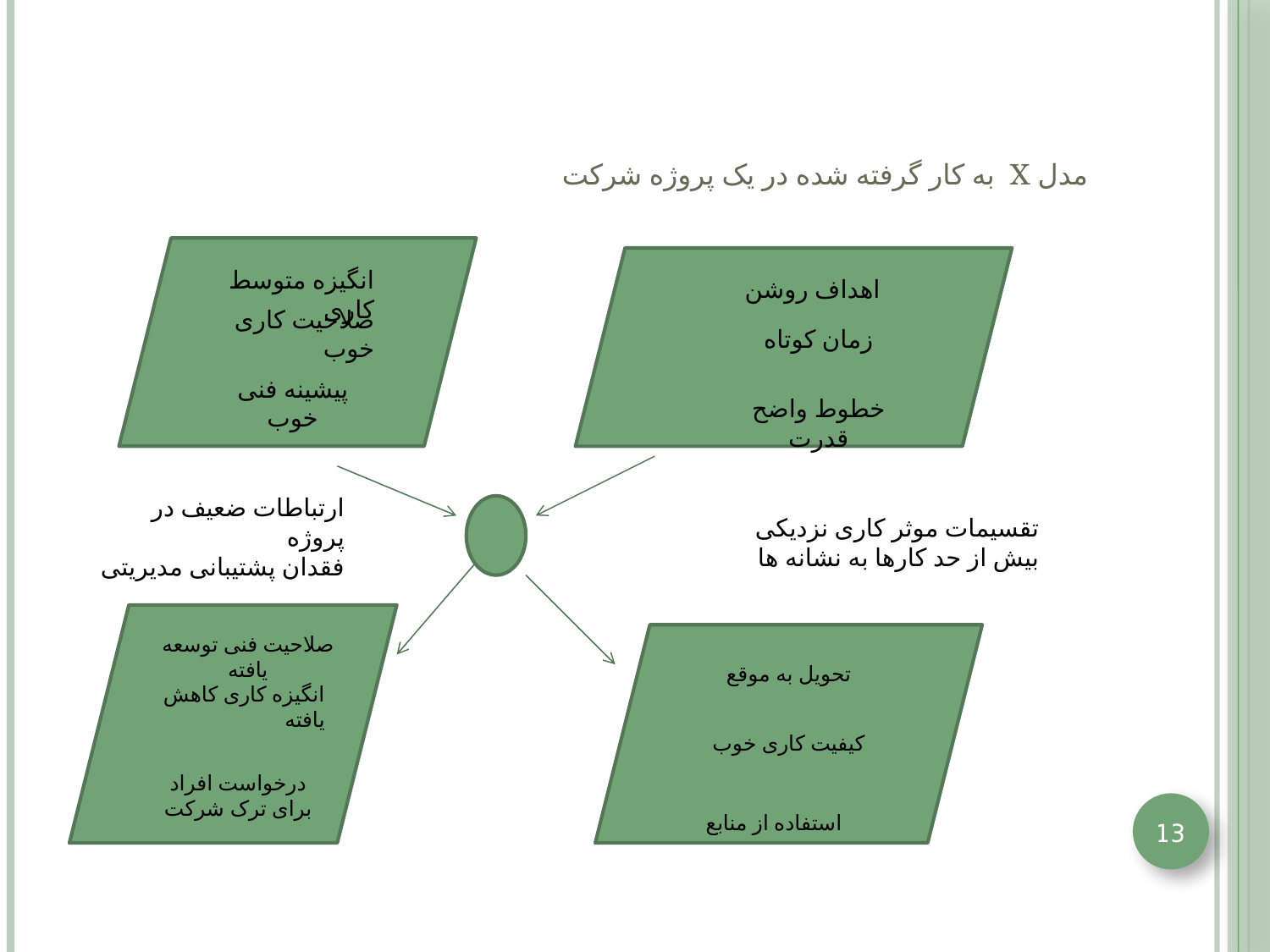

# مدل X  به کار گرفته شده در یک پروژه شرکت

انگیزه متوسط کاری
اهداف روشن
صلاحیت کاری خوب
زمان کوتاه
پیشینه فنی خوب
خطوط واضح قدرت
ارتباطات ضعیف در پروژه
فقدان پشتیبانی مدیریتی

تقسیمات موثر کاری نزدیکی بیش از حد کارها به نشانه ها

صلاحیت فنی توسعه یافته

تحویل به موقع
انگیزه کاری کاهش یافته
کیفیت کاری خوب
درخواست افراد برای ترک شرکت
13
استفاده از منابع